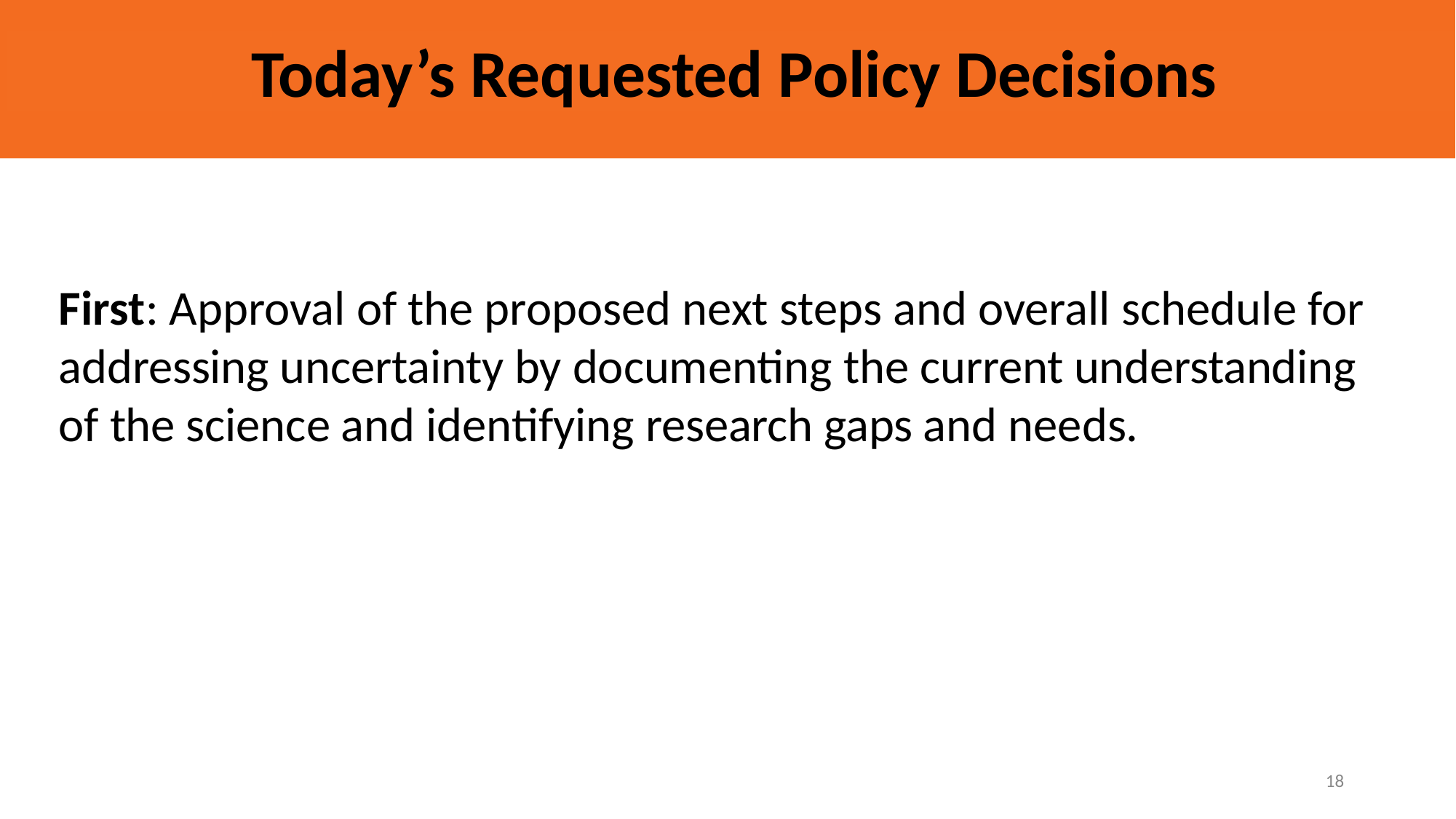

18
# Today’s Requested Policy Decisions
First: Approval of the proposed next steps and overall schedule for addressing uncertainty by documenting the current understanding of the science and identifying research gaps and needs.